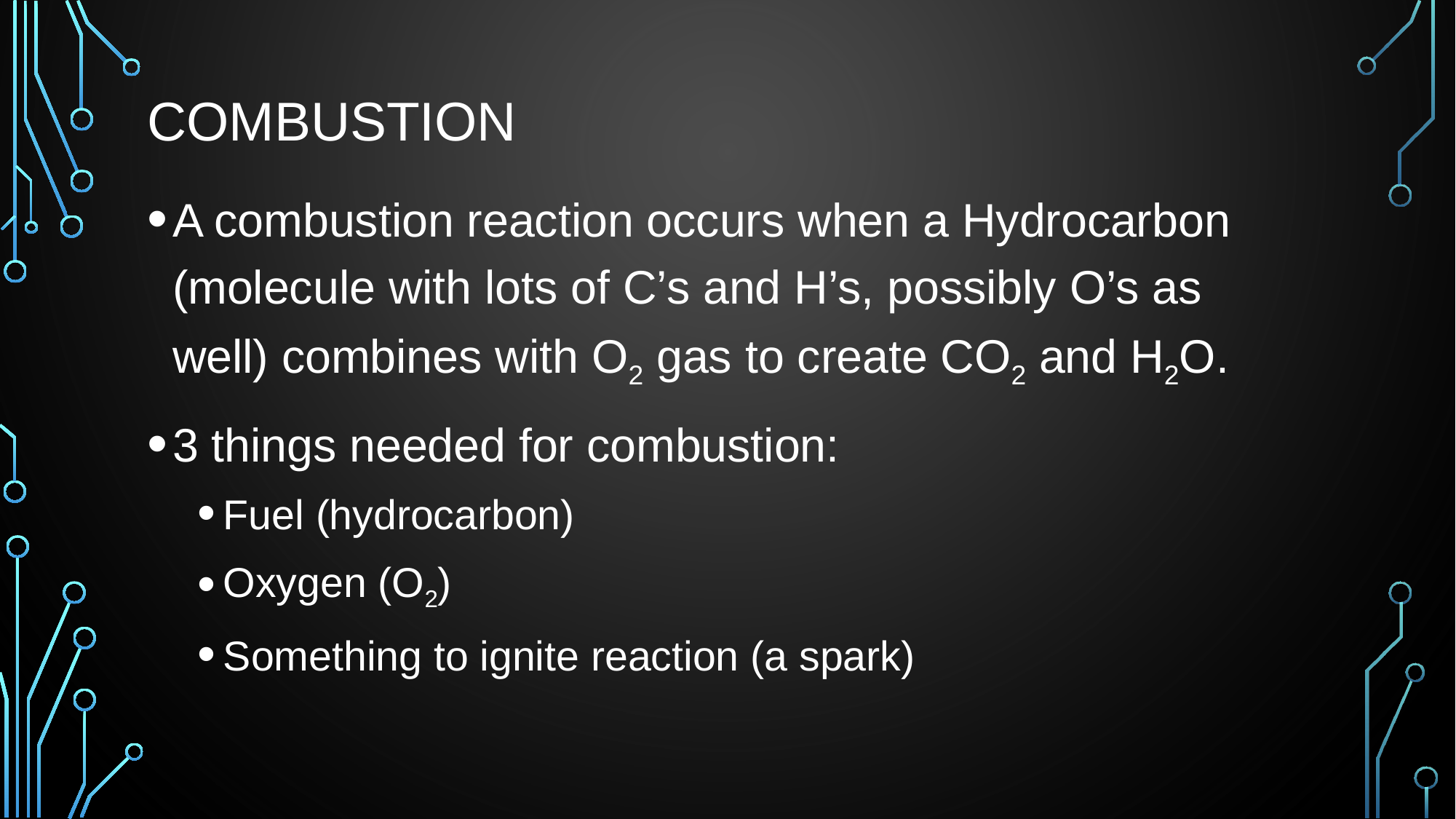

# combustion
A combustion reaction occurs when a Hydrocarbon (molecule with lots of C’s and H’s, possibly O’s as well) combines with O2 gas to create CO2 and H2O.
3 things needed for combustion:
Fuel (hydrocarbon)
Oxygen (O2)
Something to ignite reaction (a spark)